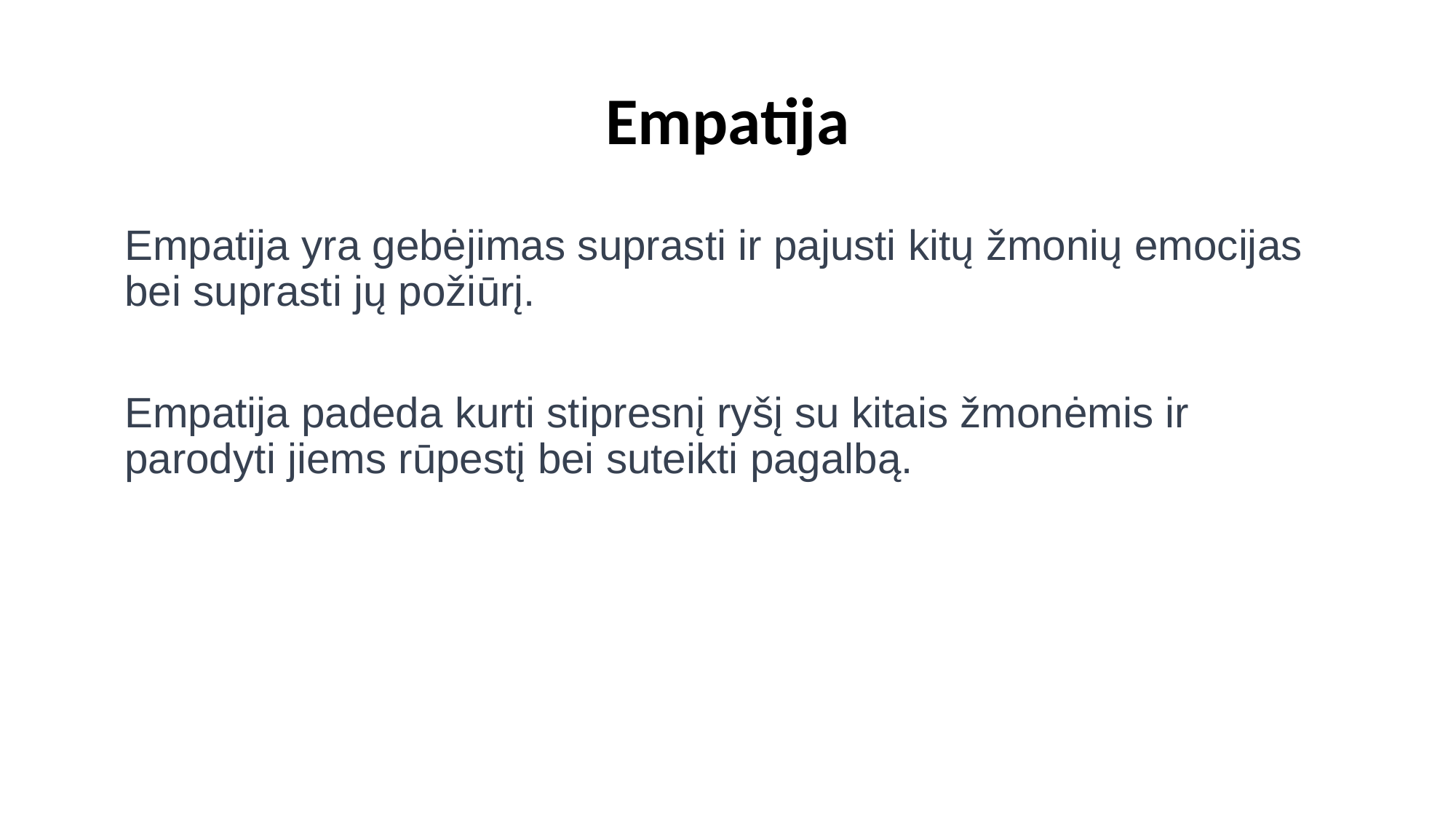

# Empatija
Empatija yra gebėjimas suprasti ir pajusti kitų žmonių emocijas bei suprasti jų požiūrį.

Empatija padeda kurti stipresnį ryšį su kitais žmonėmis ir parodyti jiems rūpestį bei suteikti pagalbą.